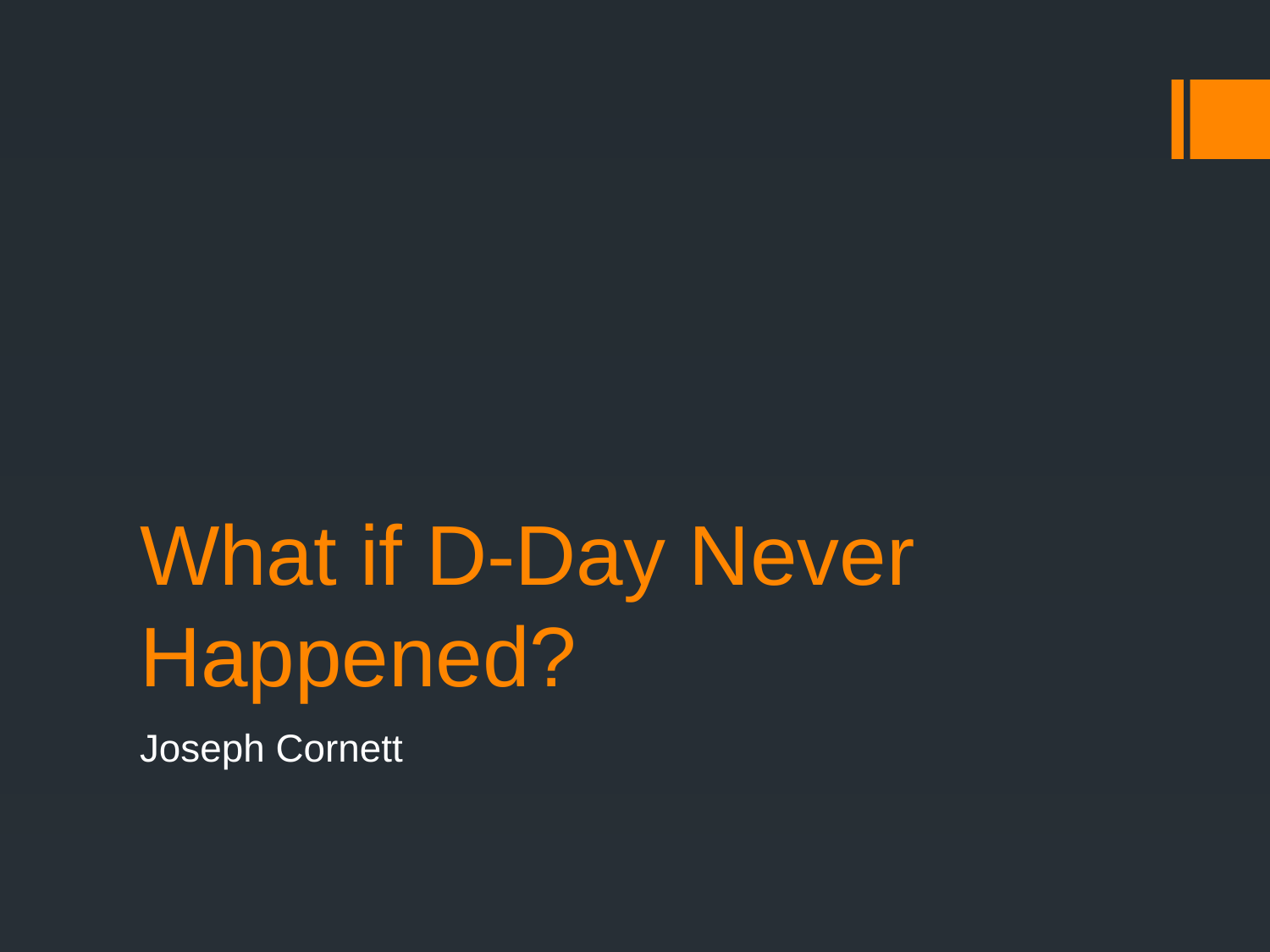

# What if D-Day Never Happened?
Joseph Cornett